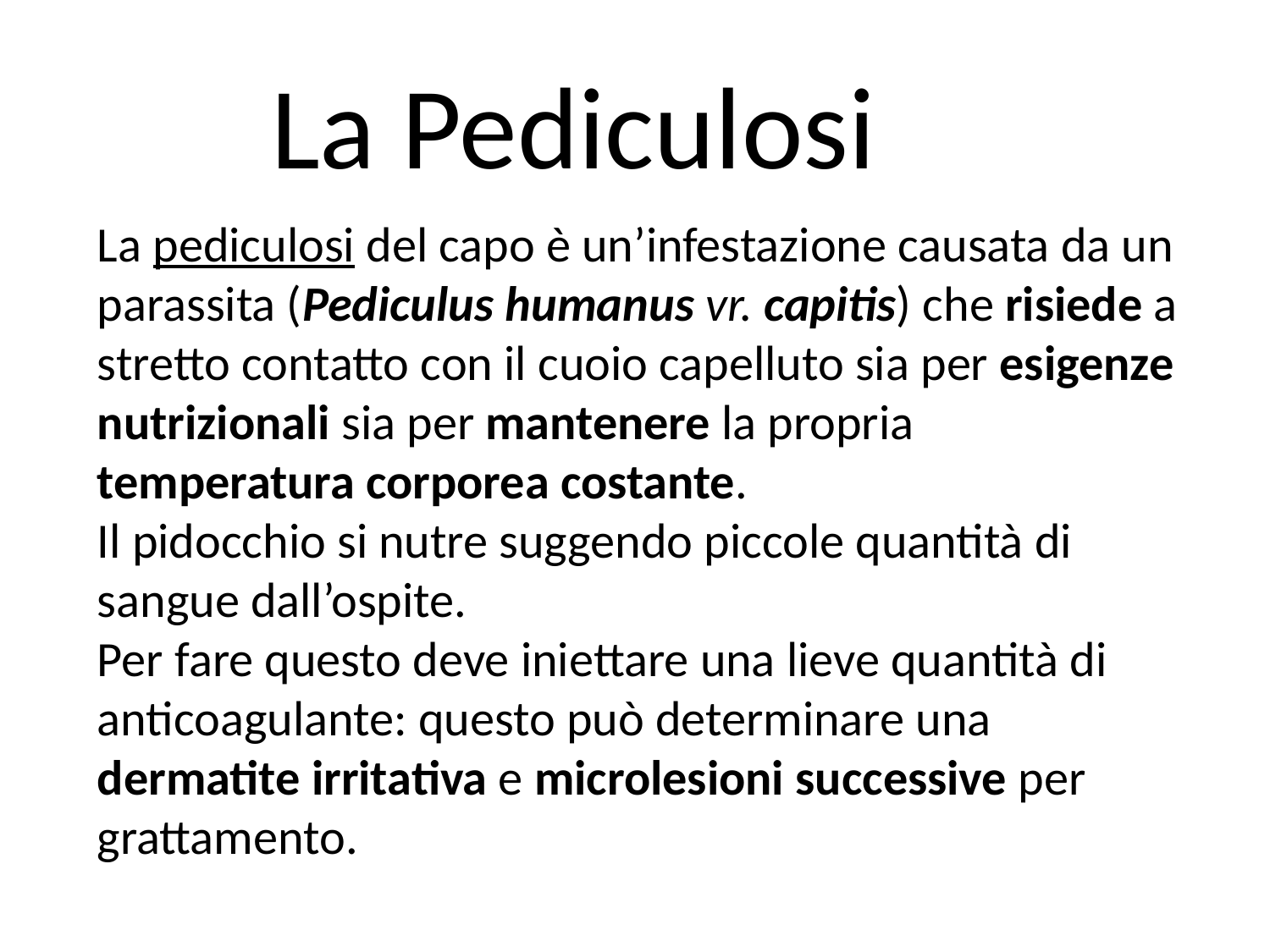

La Pediculosi
La pediculosi del capo è un’infestazione causata da un parassita (Pediculus humanus vr. capitis) che risiede a stretto contatto con il cuoio capelluto sia per esigenze nutrizionali sia per mantenere la propria temperatura corporea costante.
Il pidocchio si nutre suggendo piccole quantità di sangue dall’ospite.
Per fare questo deve iniettare una lieve quantità di anticoagulante: questo può determinare una dermatite irritativa e microlesioni successive per grattamento.